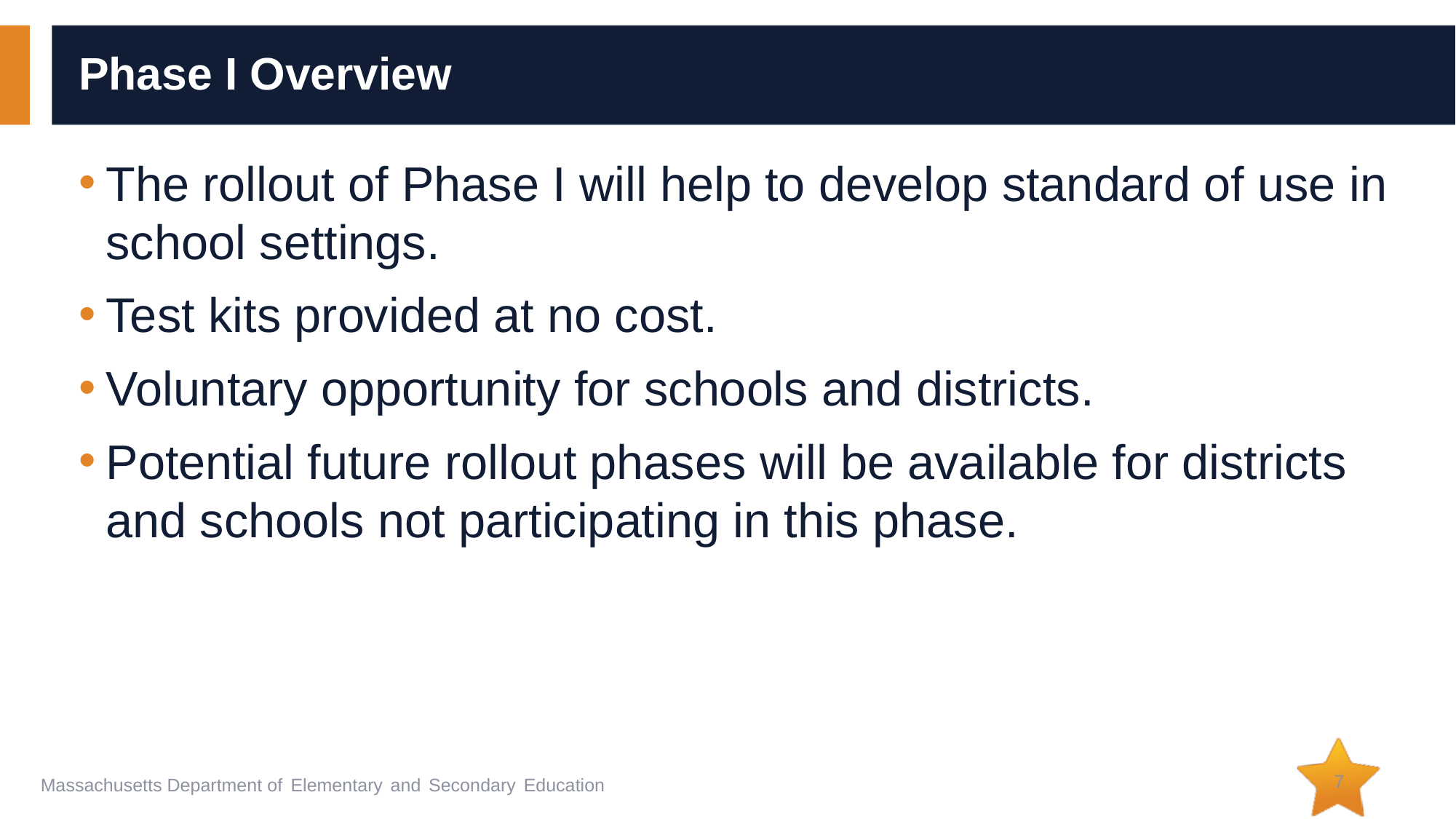

# Phase I Overview
The rollout of Phase I will help to develop standard of use in school settings.
Test kits provided at no cost.
Voluntary opportunity for schools and districts.
Potential future rollout phases will be available for districts and schools not participating in this phase.
7